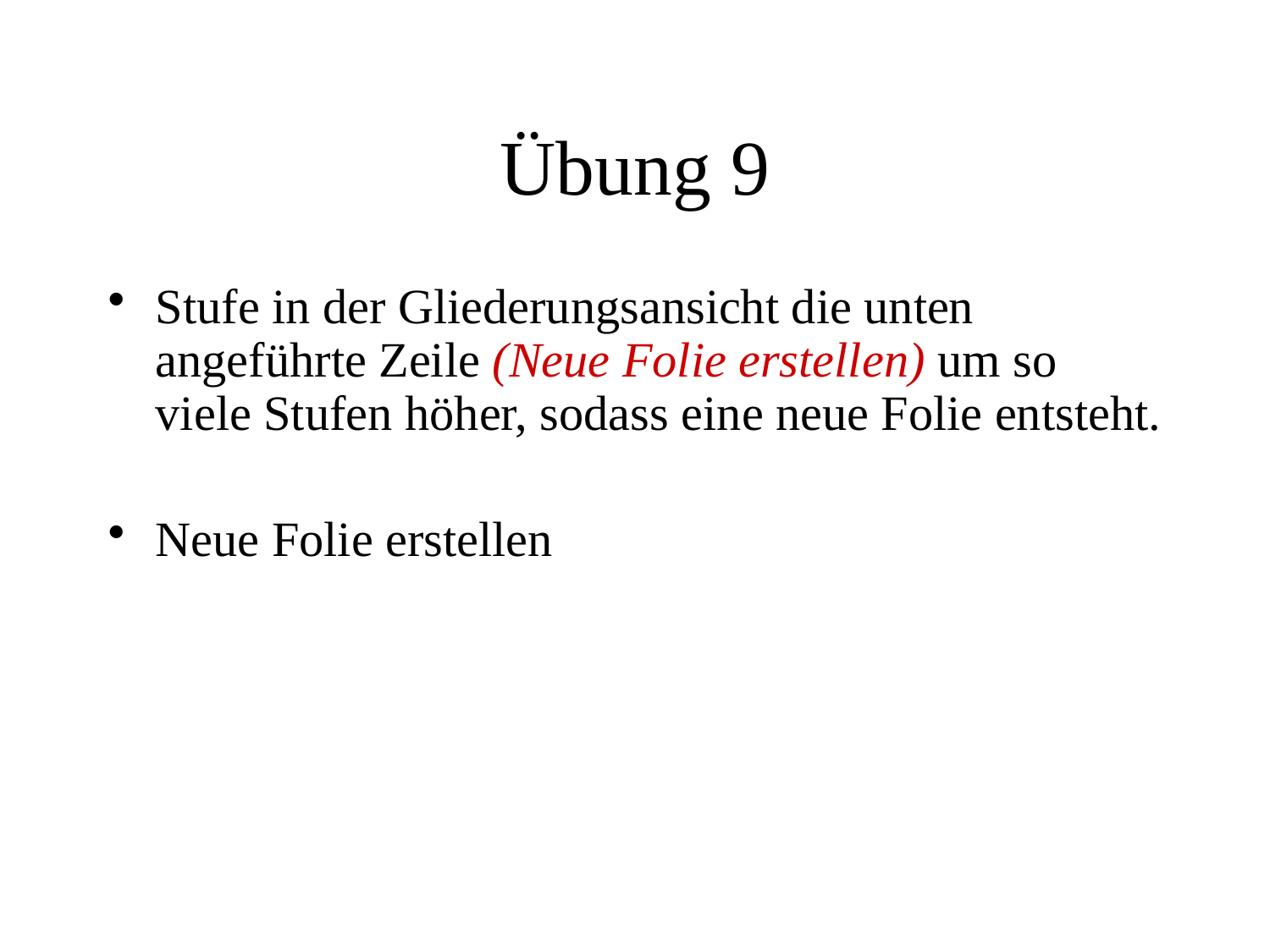

# Übung 9
Stufe in der Gliederungsansicht die unten angeführte Zeile (Neue Folie erstellen) um so viele Stufen höher, sodass eine neue Folie entsteht.

Neue Folie erstellen